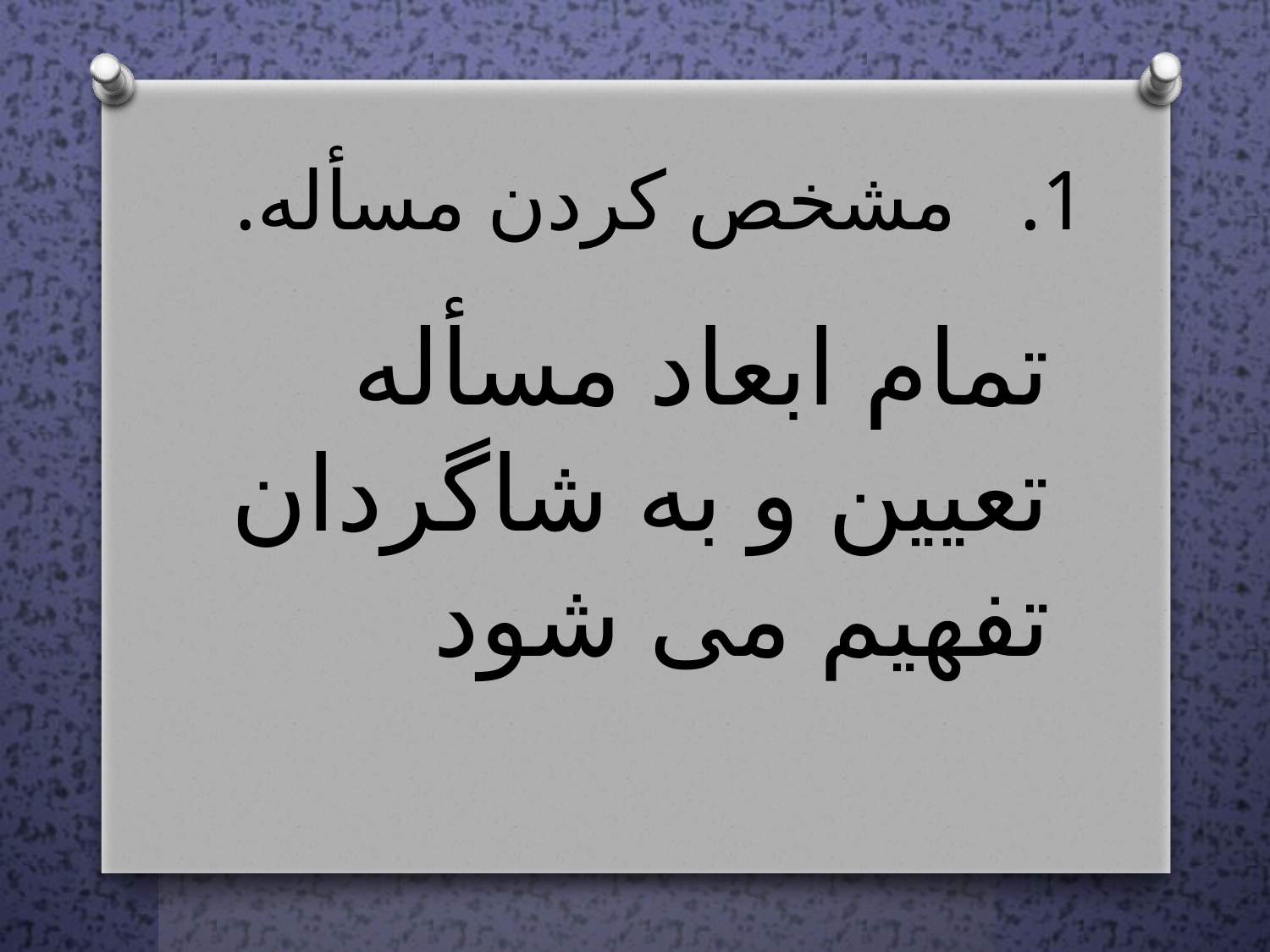

# مشخص کردن مسأله.
تمام ابعاد مسأله تعیین و به شاگردان تفهیم می شود